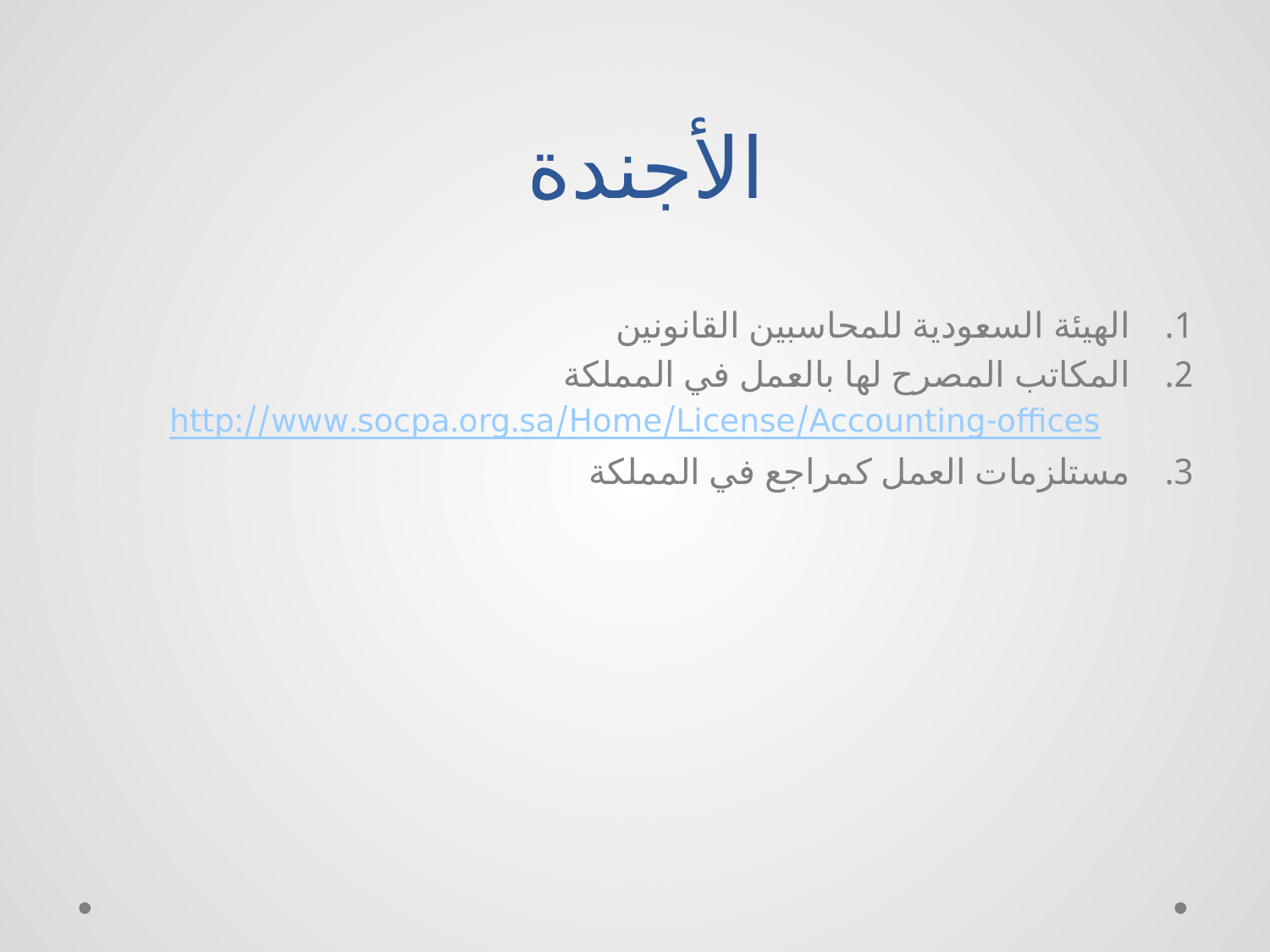

# الأجندة
الهيئة السعودية للمحاسبين القانونين
المكاتب المصرح لها بالعمل في المملكة
http://www.socpa.org.sa/Home/License/Accounting-offices
مستلزمات العمل كمراجع في المملكة